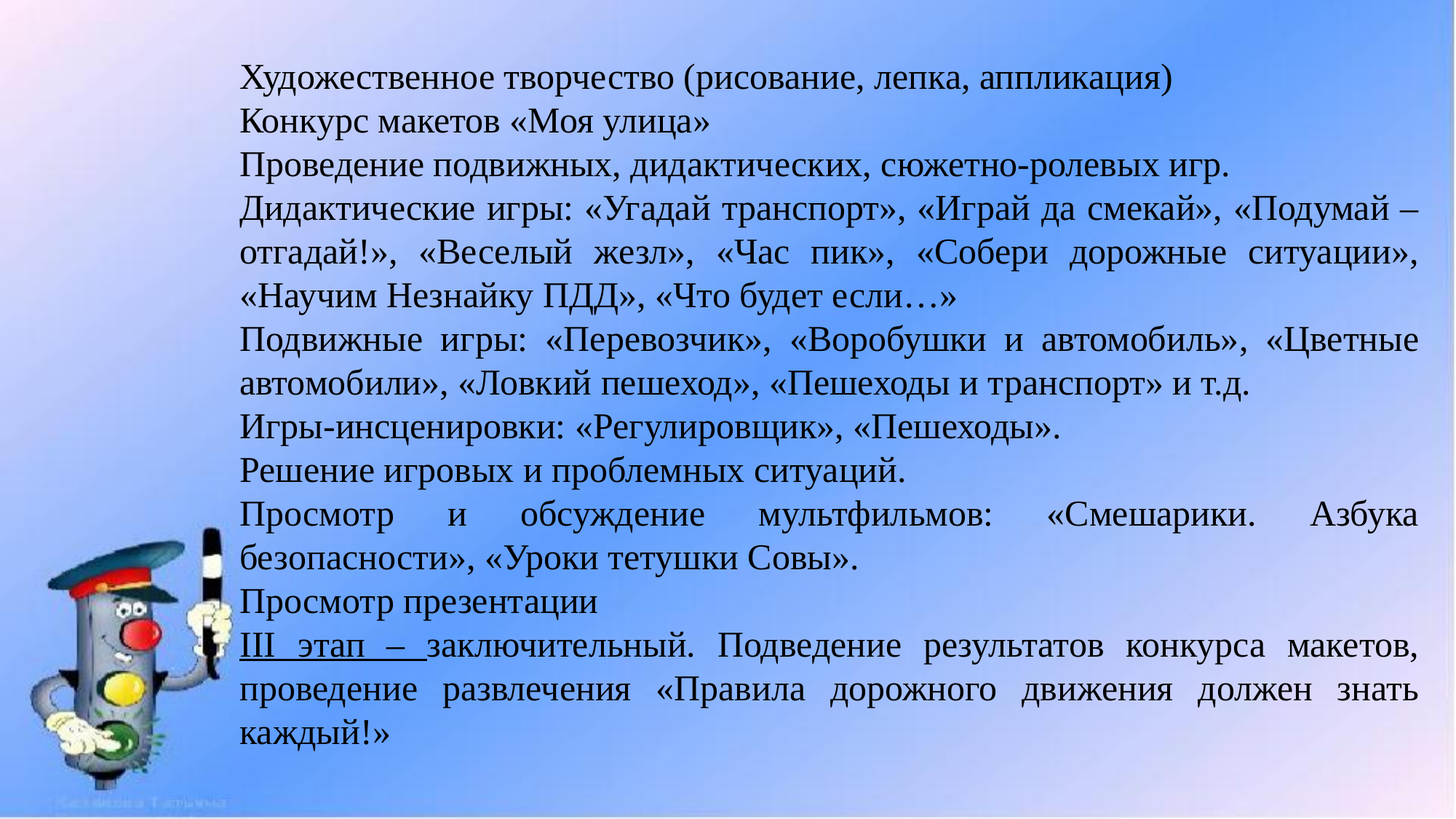

Художественное творчество (рисование, лепка, аппликация)
Конкурс макетов «Моя улица»
Проведение подвижных, дидактических, сюжетно-ролевых игр.
Дидактические игры: «Угадай транспорт», «Играй да смекай», «Подумай – отгадай!», «Веселый жезл», «Час пик», «Собери дорожные ситуации», «Научим Незнайку ПДД», «Что будет если…»
Подвижные игры: «Перевозчик», «Воробушки и автомобиль», «Цветные автомобили», «Ловкий пешеход», «Пешеходы и транспорт» и т.д.
Игры-инсценировки: «Регулировщик», «Пешеходы».
Решение игровых и проблемных ситуаций.
Просмотр и обсуждение мультфильмов: «Смешарики. Азбука безопасности», «Уроки тетушки Совы».
Просмотр презентации
III этап – заключительный. Подведение результатов конкурса макетов, проведение развлечения «Правила дорожного движения должен знать каждый!»